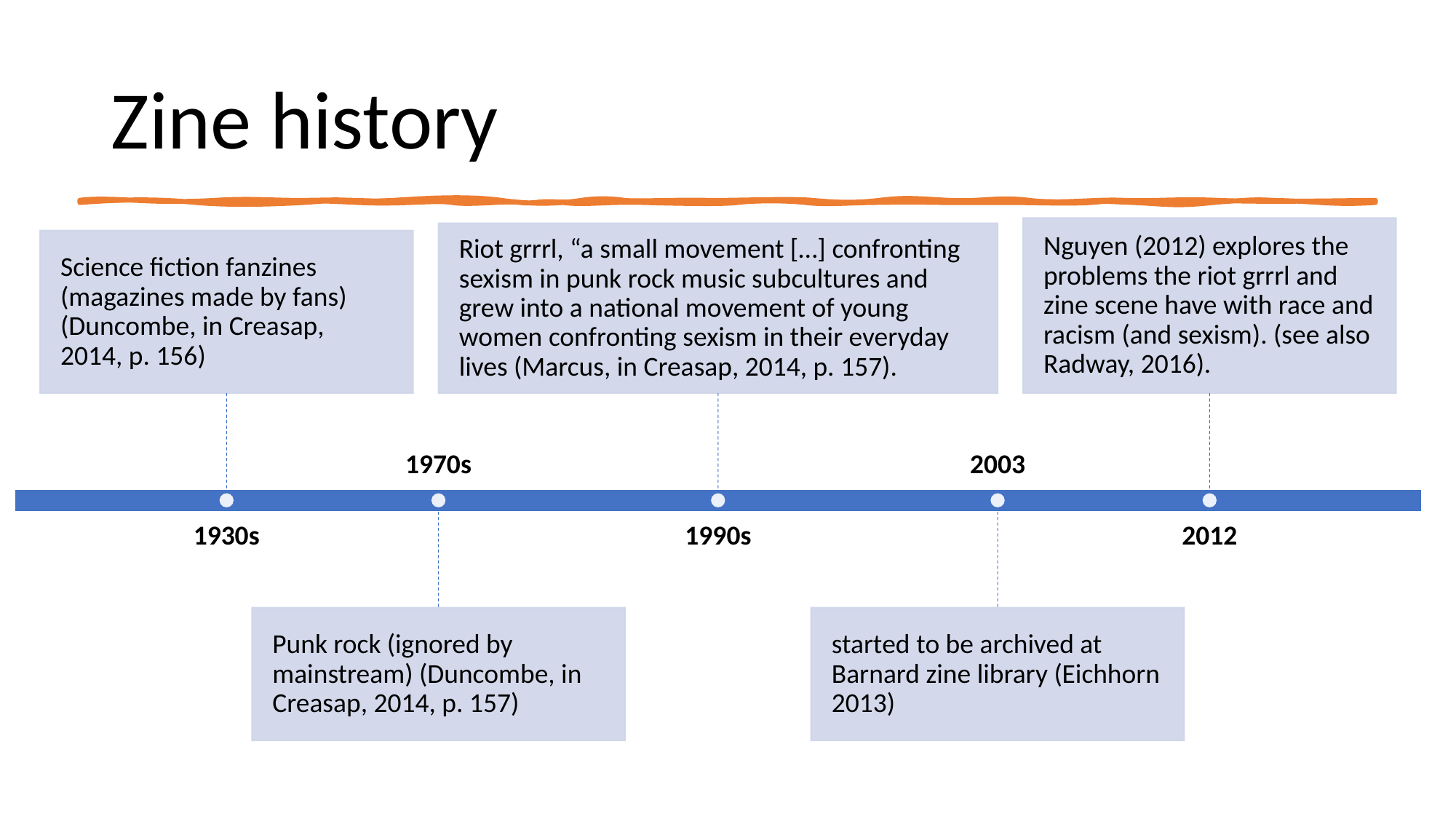

# Zine history

1930s
Science fiction fanzines (magazines made by fans) (Duncombe, in Creasap, 2014, p. 156)
1970s
Punk rock (ignored by mainstream) (Duncombe, in Creasap, 2014, p. 157)
1990s
Riot grrrl, “a small movement […] confronting sexism in punk rock music subcultures and grew into a national movement of young women confronting sexism in their everyday lives (Marcus, in Creasap, 2014, p. 157).
2003
started to be archived at Barnard zine library (Eichhorn 2013)
2012
Nguyen (2012) explores the problems the riot grrrl and zine scene have with race and racism (and sexism). (see also Radway, 2016).